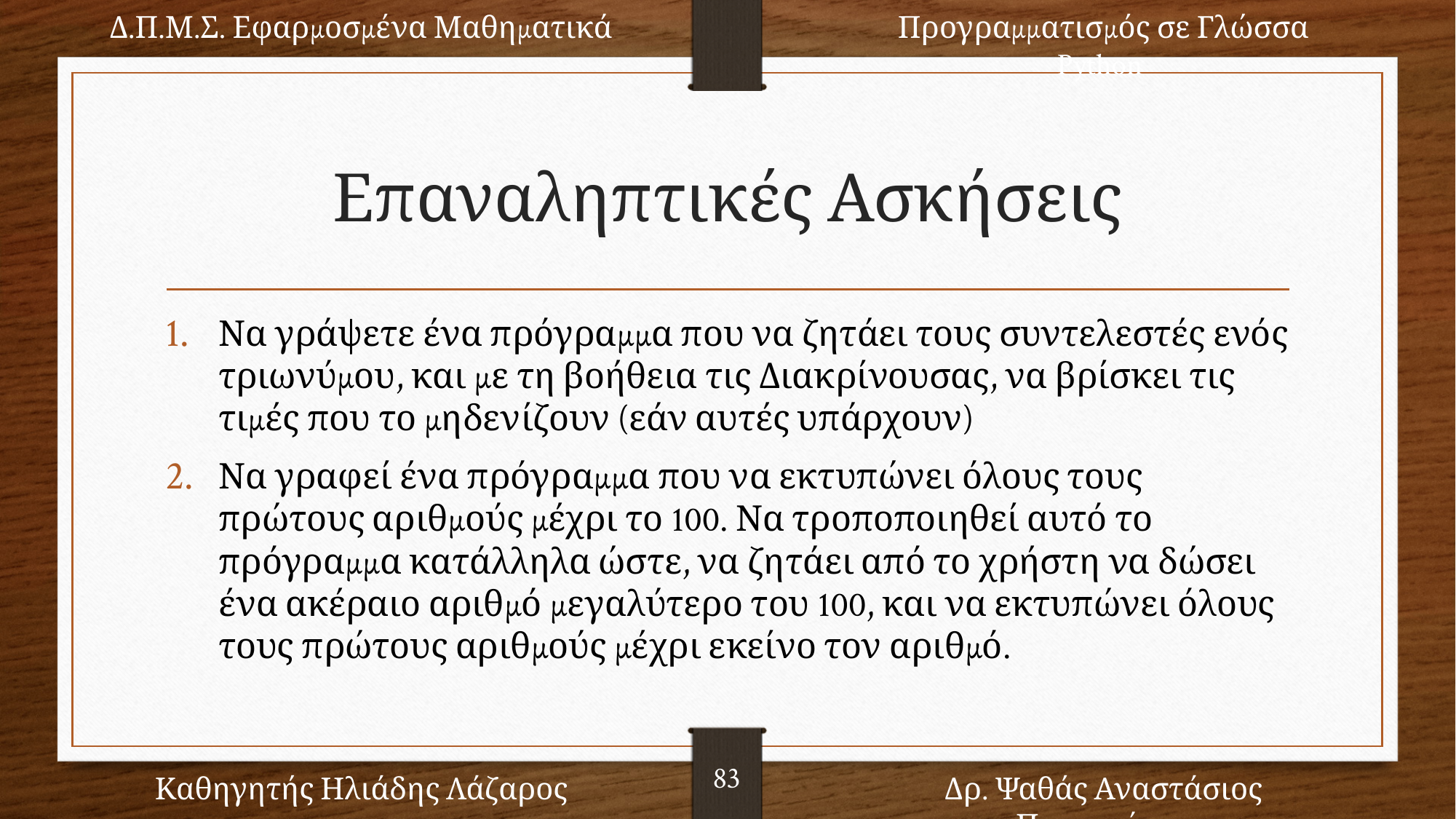

Δ.Π.Μ.Σ. Εφαρμοσμένα Μαθηματικά
Προγραμματισμός σε Γλώσσα Python
83
Καθηγητής Ηλιάδης Λάζαρος
Δρ. Ψαθάς Αναστάσιος Παναγιώτης
# Επαναληπτικές Ασκήσεις
Να γράψετε ένα πρόγραμμα που να ζητάει τους συντελεστές ενός τριωνύμου, και με τη βοήθεια τις Διακρίνουσας, να βρίσκει τις τιμές που το μηδενίζουν (εάν αυτές υπάρχουν)
Να γραφεί ένα πρόγραμμα που να εκτυπώνει όλους τους πρώτους αριθμούς μέχρι το 100. Να τροποποιηθεί αυτό το πρόγραμμα κατάλληλα ώστε, να ζητάει από το χρήστη να δώσει ένα ακέραιο αριθμό μεγαλύτερο του 100, και να εκτυπώνει όλους τους πρώτους αριθμούς μέχρι εκείνο τον αριθμό.